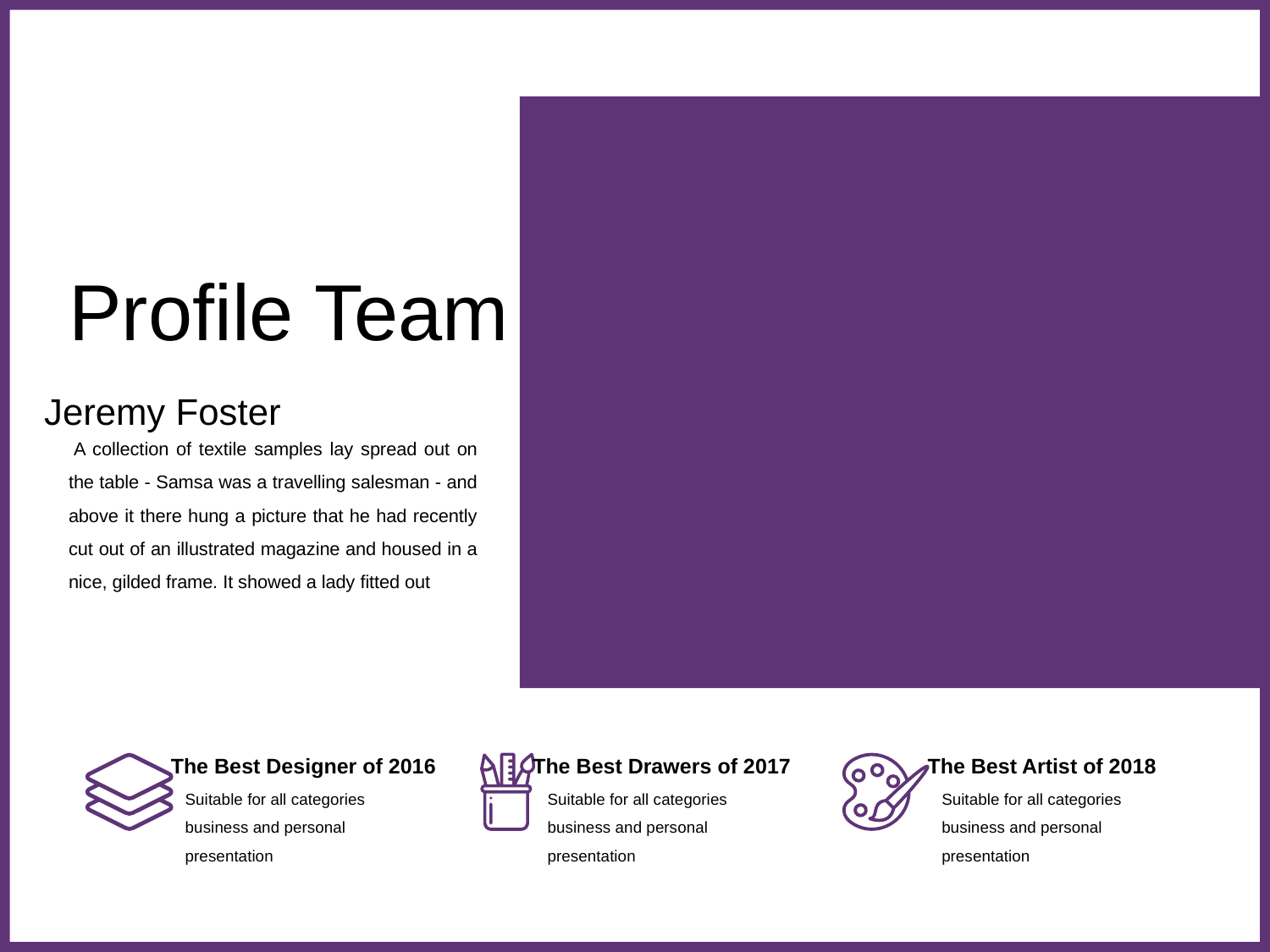

# Profile Team
Jeremy Foster
 A collection of textile samples lay spread out on the table - Samsa was a travelling salesman - and above it there hung a picture that he had recently cut out of an illustrated magazine and housed in a nice, gilded frame. It showed a lady fitted out
The Best Designer of 2016
The Best Drawers of 2017
The Best Artist of 2018

Suitable for all categories business and personal presentation
Suitable for all categories business and personal presentation
Suitable for all categories business and personal presentation